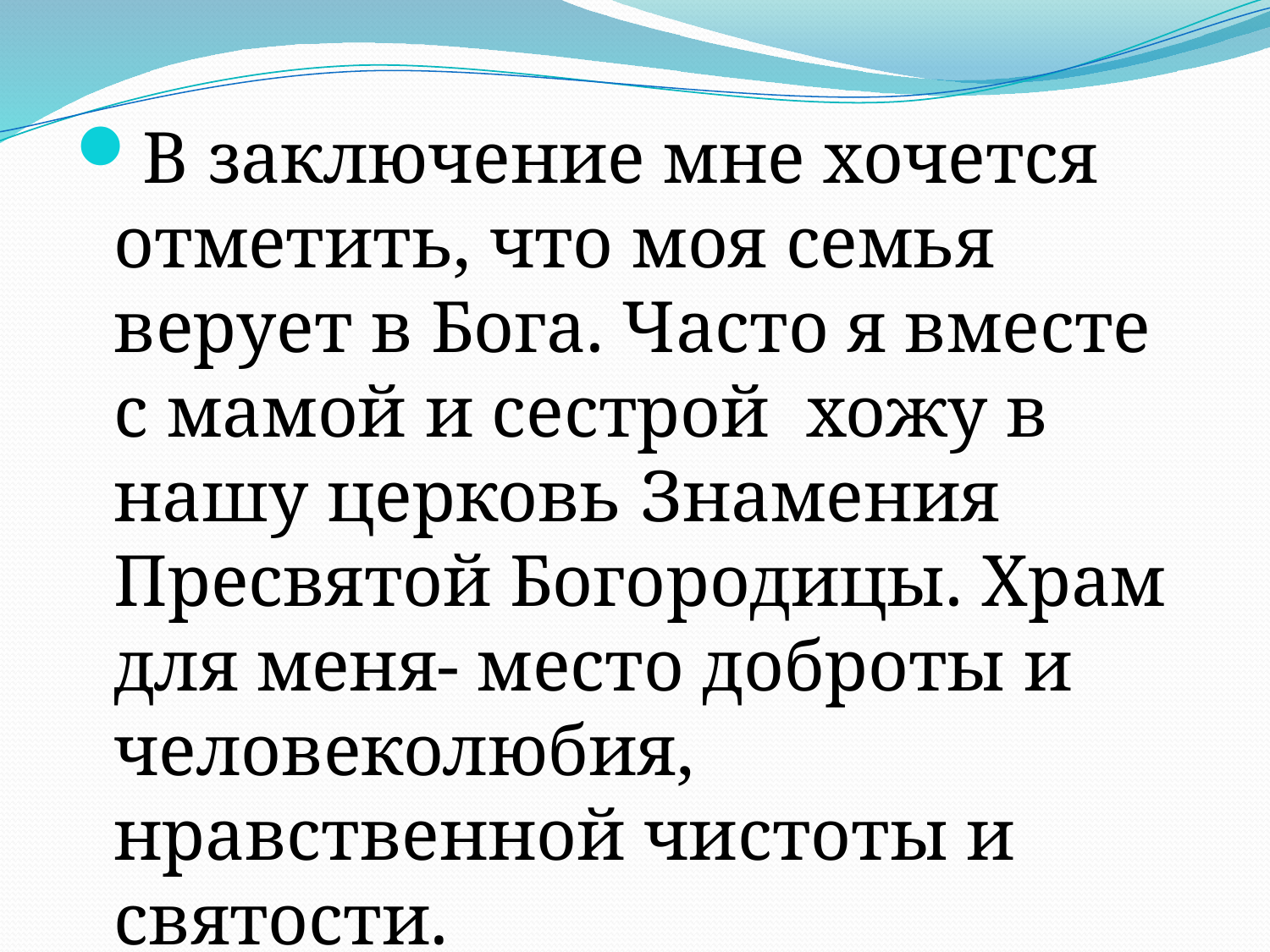

#
В заключение мне хочется отметить, что моя семья верует в Бога. Часто я вместе с мамой и сестрой  хожу в нашу церковь Знамения Пресвятой Богородицы. Храм для меня- место доброты и человеколюбия, нравственной чистоты и святости.